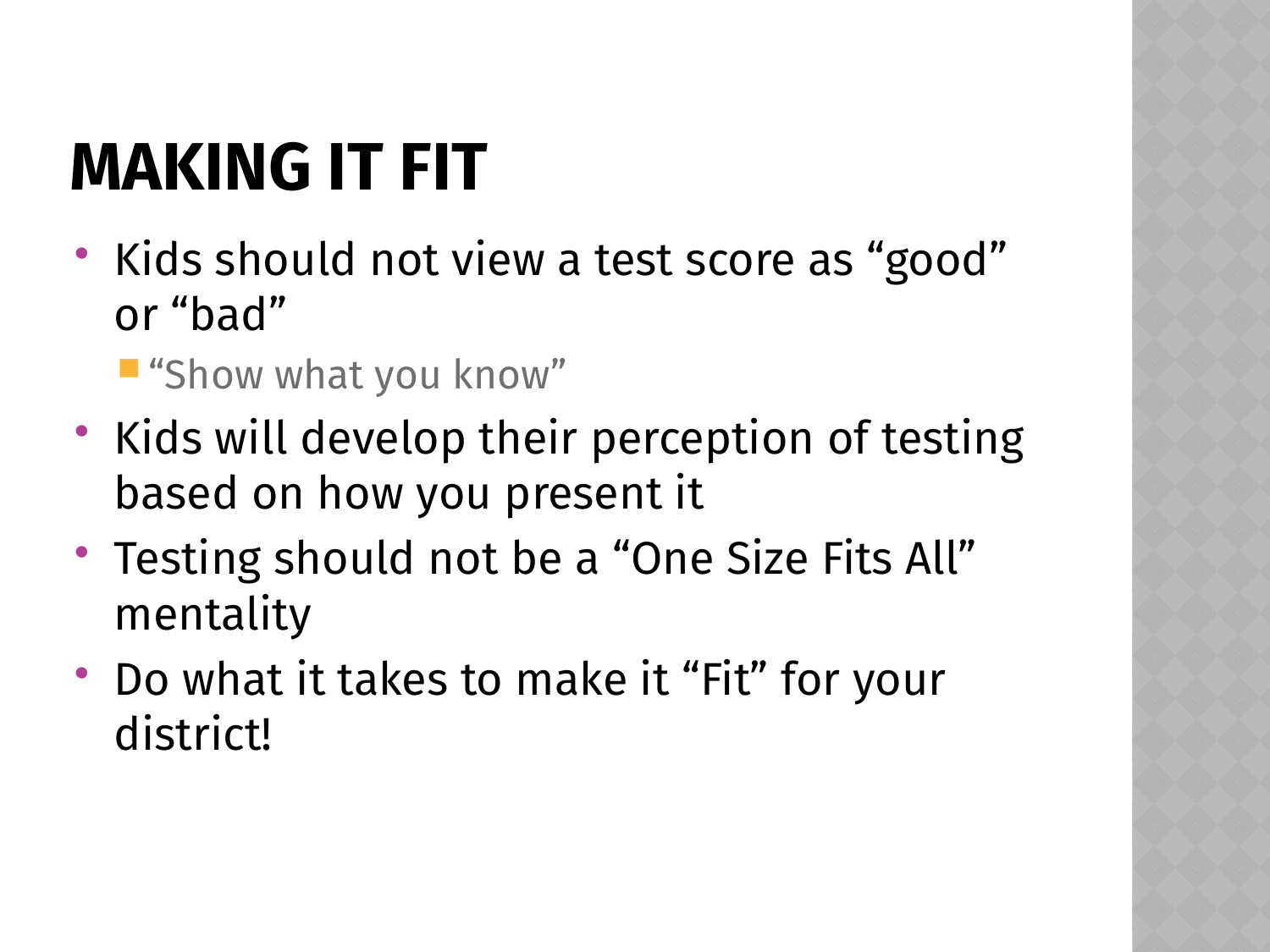

# Making it FIT
Kids should not view a test score as “good” or “bad”
“Show what you know”
Kids will develop their perception of testing based on how you present it
Testing should not be a “One Size Fits All” mentality
Do what it takes to make it “Fit” for your district!